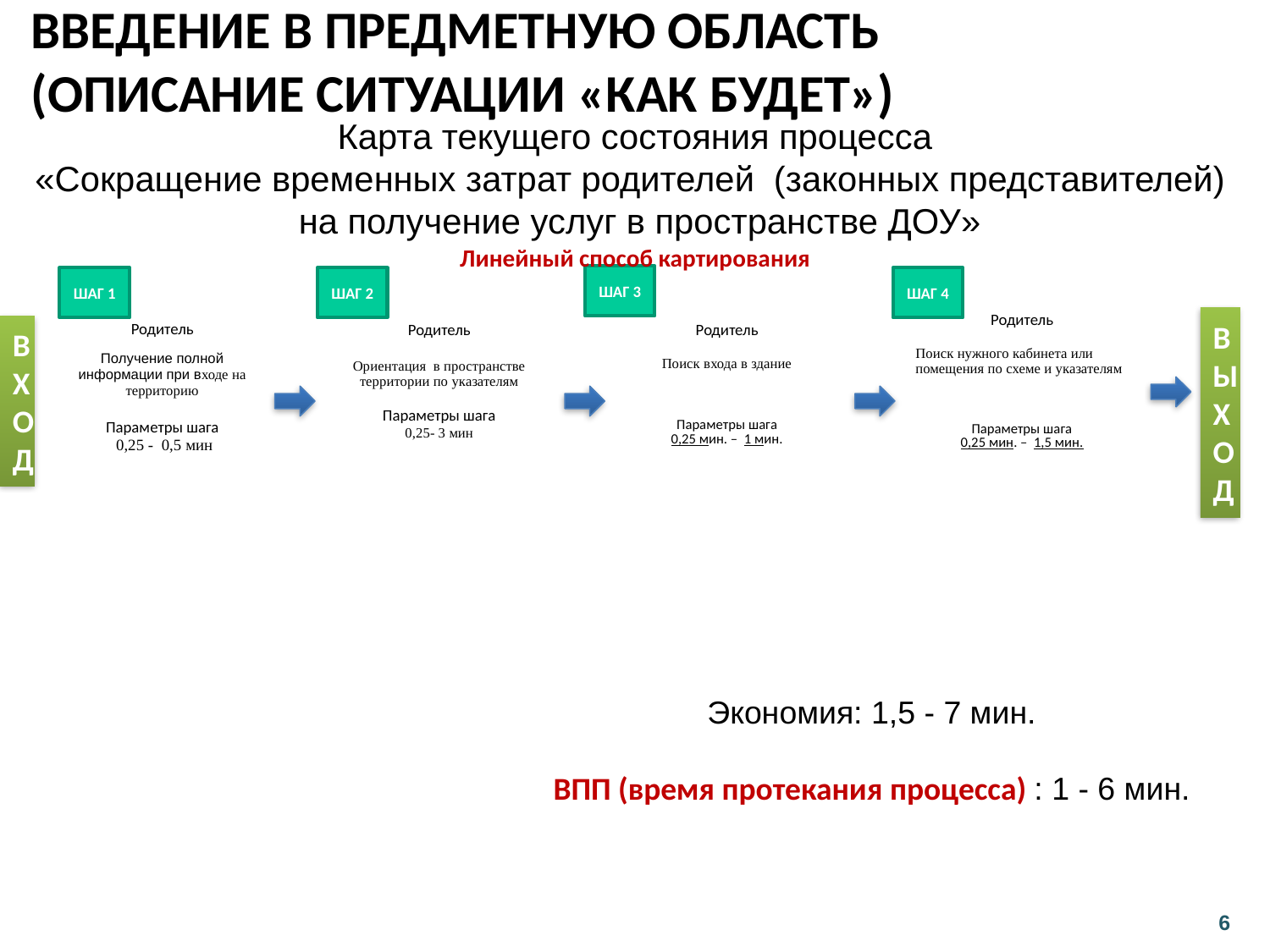

ВВЕДЕНИЕ В ПРЕДМЕТНУЮ ОБЛАСТЬ
(ОПИСАНИЕ СИТУАЦИИ «КАК БУДЕТ»)
Карта текущего состояния процесса
«Сокращение временных затрат родителей  (законных представителей)
 на получение услуг в пространстве ДОУ»

Линейный способ картирования
ШАГ 3
ШАГ 1
ШАГ 2
ШАГ 4
ВЫХОД
| Родитель |
| --- |
| Поиск нужного кабинета или помещения по схеме и указателям |
| Параметры шага 0,25 мин. – 1,5 мин. |
ВХОД
| Родитель |
| --- |
| Получение полной информации при входе на территорию |
| Параметры шага 0,25 - 0,5 мин |
| Родитель |
| --- |
| Ориентация в пространстве территории по указателям |
| Параметры шага 0,25- 3 мин |
| Родитель |
| --- |
| Поиск входа в здание |
| Параметры шага 0,25 мин. – 1 мин. |

Экономия: 1,5 - 7 мин.

ВПП (время протекания процесса) : 1 - 6 мин.

6